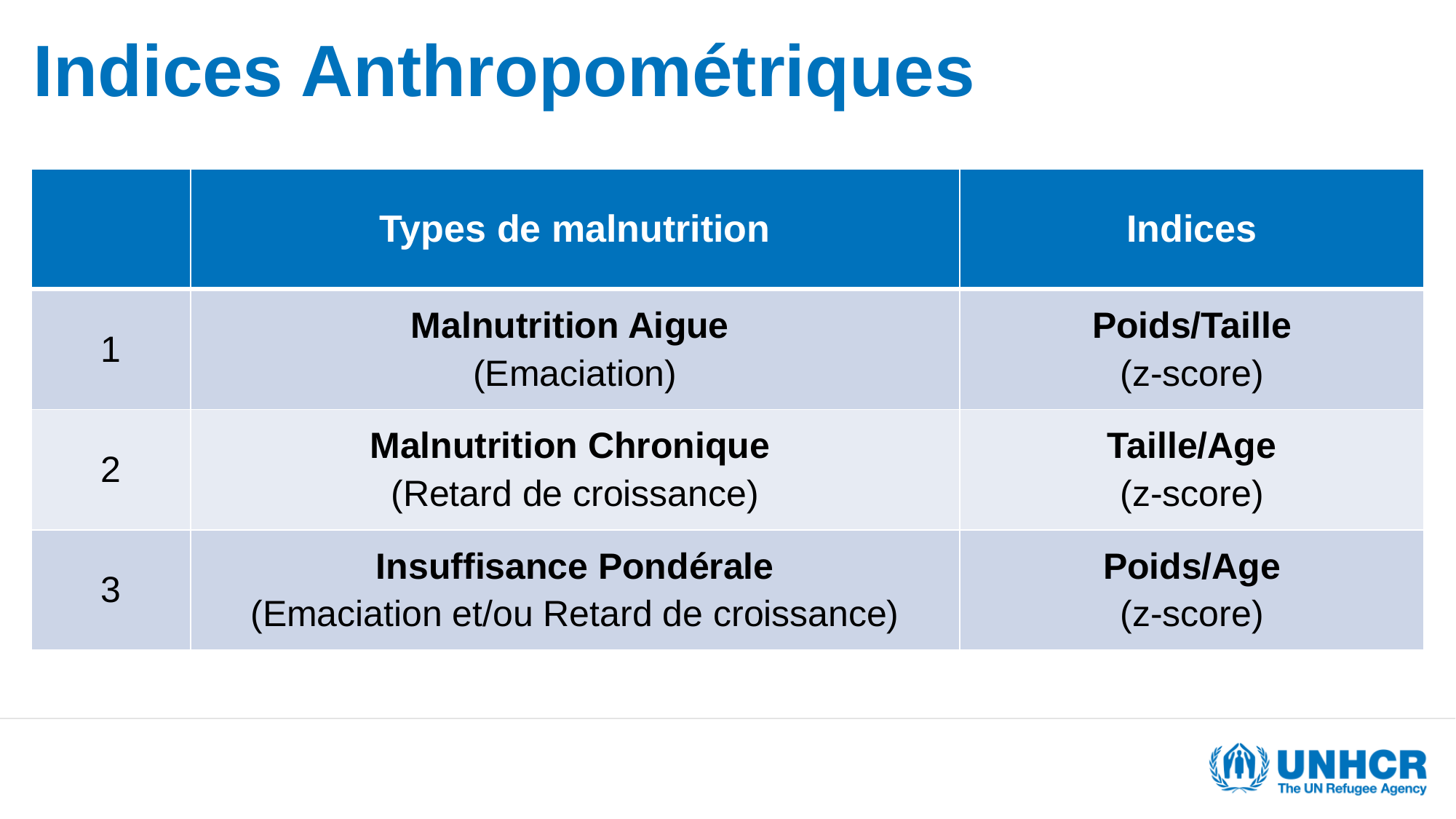

# Indices Anthropométriques
|  | Types de malnutrition | Indices |
| --- | --- | --- |
| 1 | Malnutrition Aigue (Emaciation) | Poids/Taille (z-score) |
| 2 | Malnutrition Chronique (Retard de croissance) | Taille/Age (z-score) |
| 3 | Insuffisance Pondérale (Emaciation et/ou Retard de croissance) | Poids/Age (z-score) |